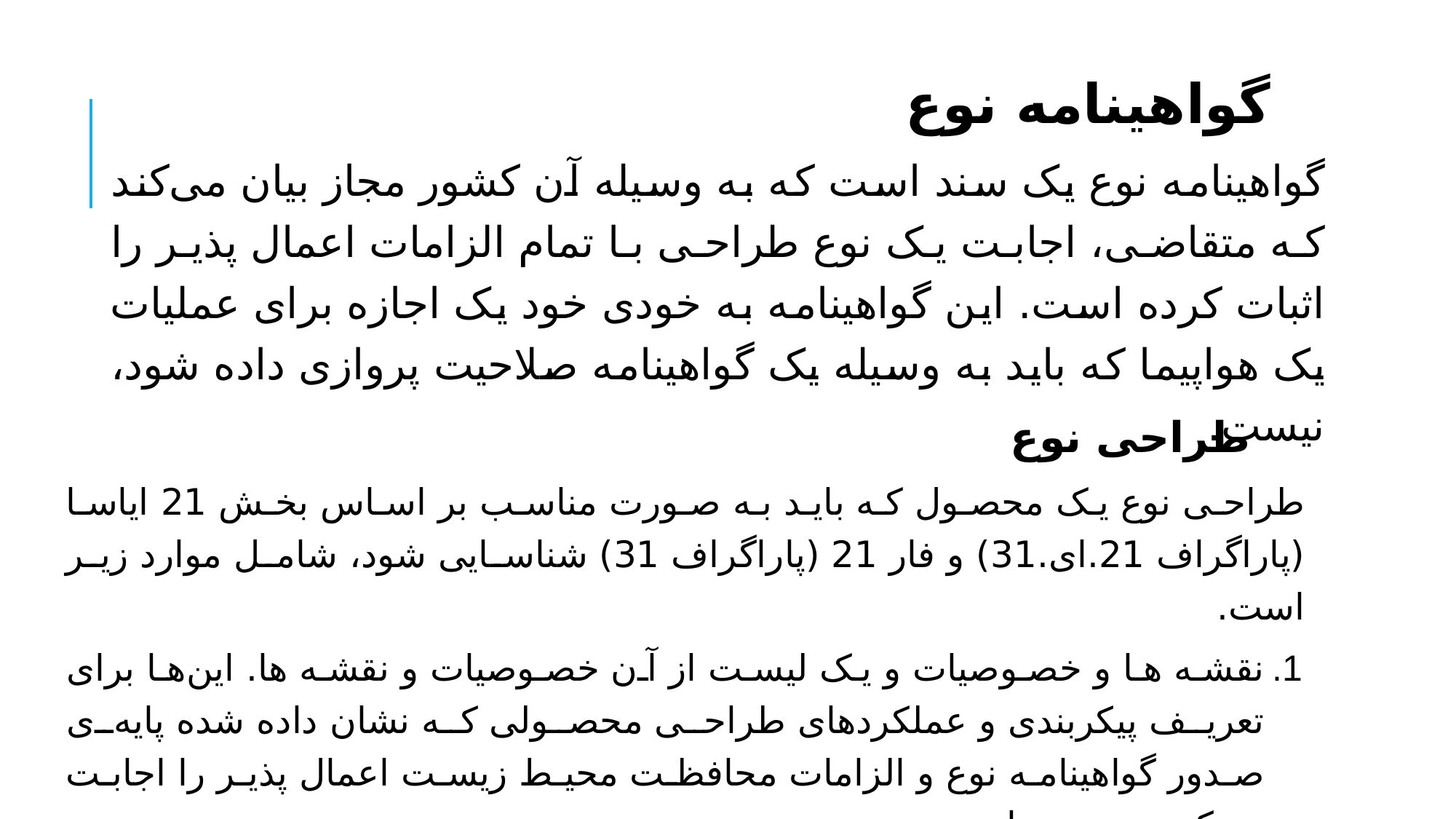

گواهینامه نوع
گواهینامه نوع یک سند است که به وسیله آن کشور مجاز بیان می‌کند که متقاضی، اجابت یک نوع طراحی با تمام الزامات اعمال پذیر را اثبات کرده است. این گواهینامه به خودی خود یک اجازه برای عملیات یک هواپیما که باید به وسیله یک گواهینامه صلاحیت پروازی داده شود، نیست.
طراحی نوع
طراحی نوع یک محصول که باید به صورت مناسب بر اساس بخش 21 ایاسا (پاراگراف 21.ای.31) و فار 21 (پاراگراف 31) شناسایی شود، شامل موارد زیر است.
نقشه ‌ها و خصوصیات و یک لیست از آن خصوصیات و نقشه ‌ها. این‌ها برای تعریف پیکربندی و عملکردهای طراحی محصولی که نشان داده شده پایه‌ی صدور گواهینامه نوع و الزامات محافظت محیط زیست اعمال پذیر را اجابت می‌کند، ضروری است.
type certification basis